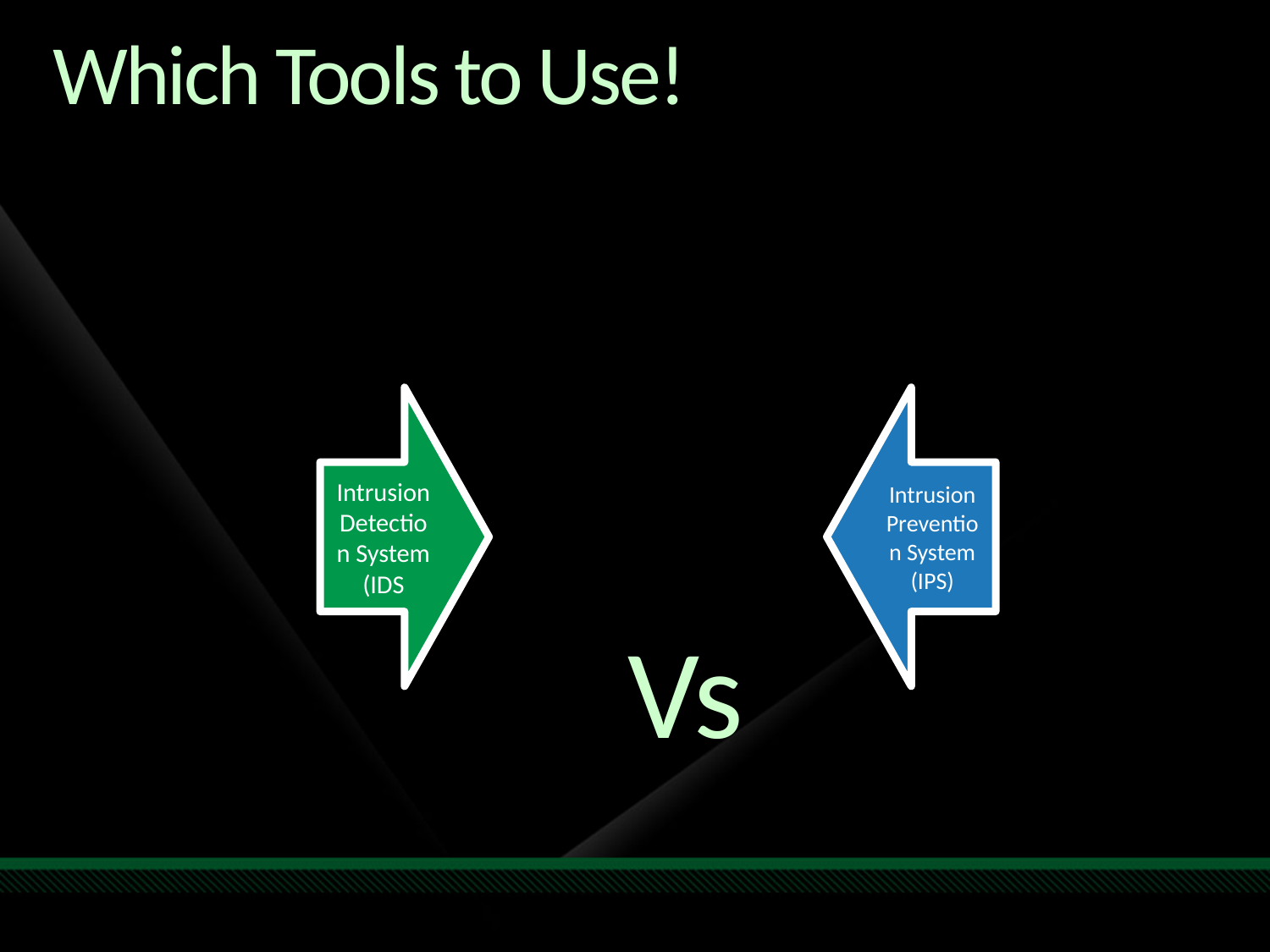

# Which Tools to Use!
Intrusion Detection System (IDS
Intrusion Prevention System (IPS)
Vs